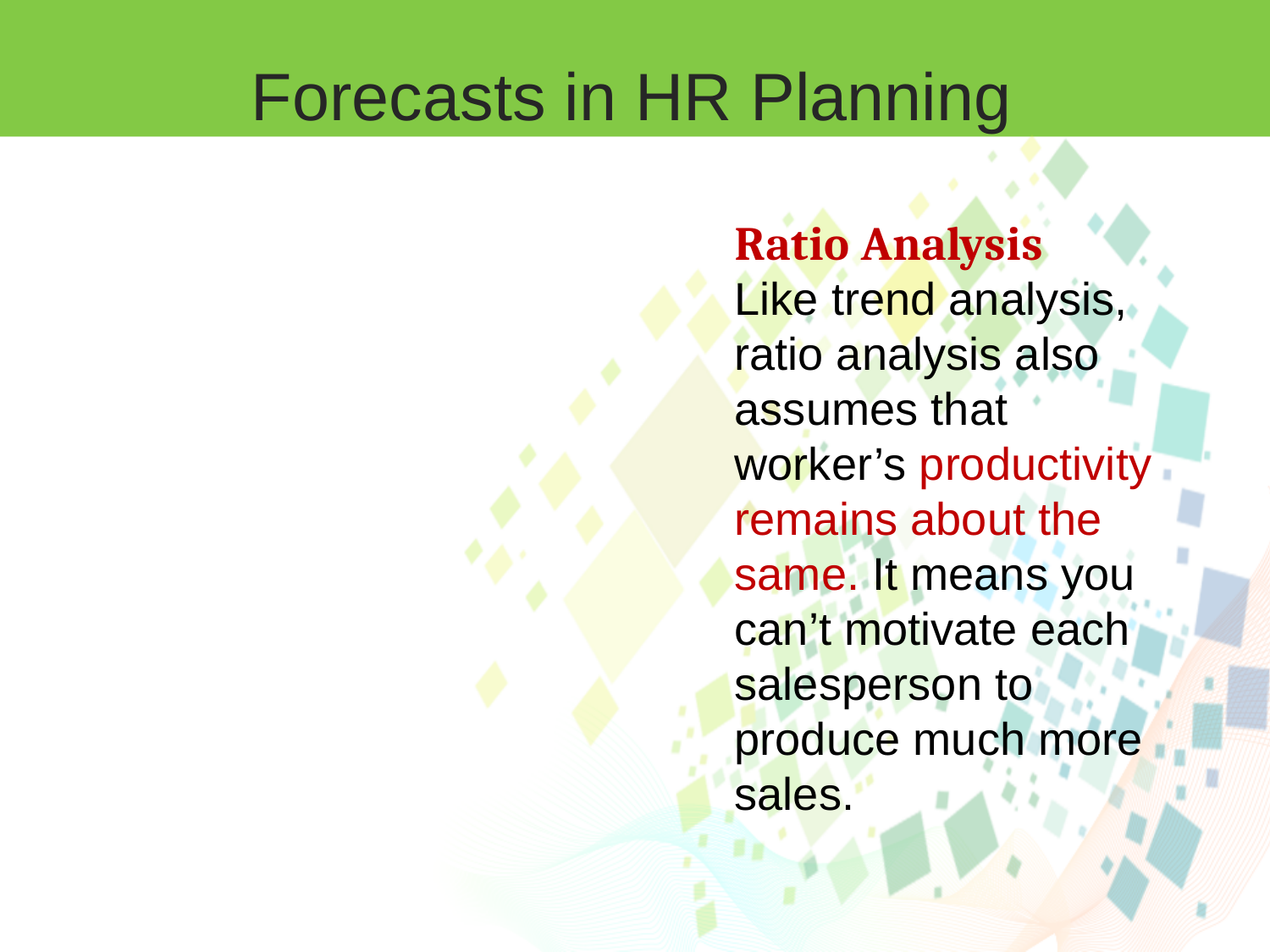

Forecasts in HR Planning
Ratio Analysis
Like trend analysis, ratio analysis also assumes that worker’s productivity remains about the same. It means you can’t motivate each salesperson to produce much more sales.